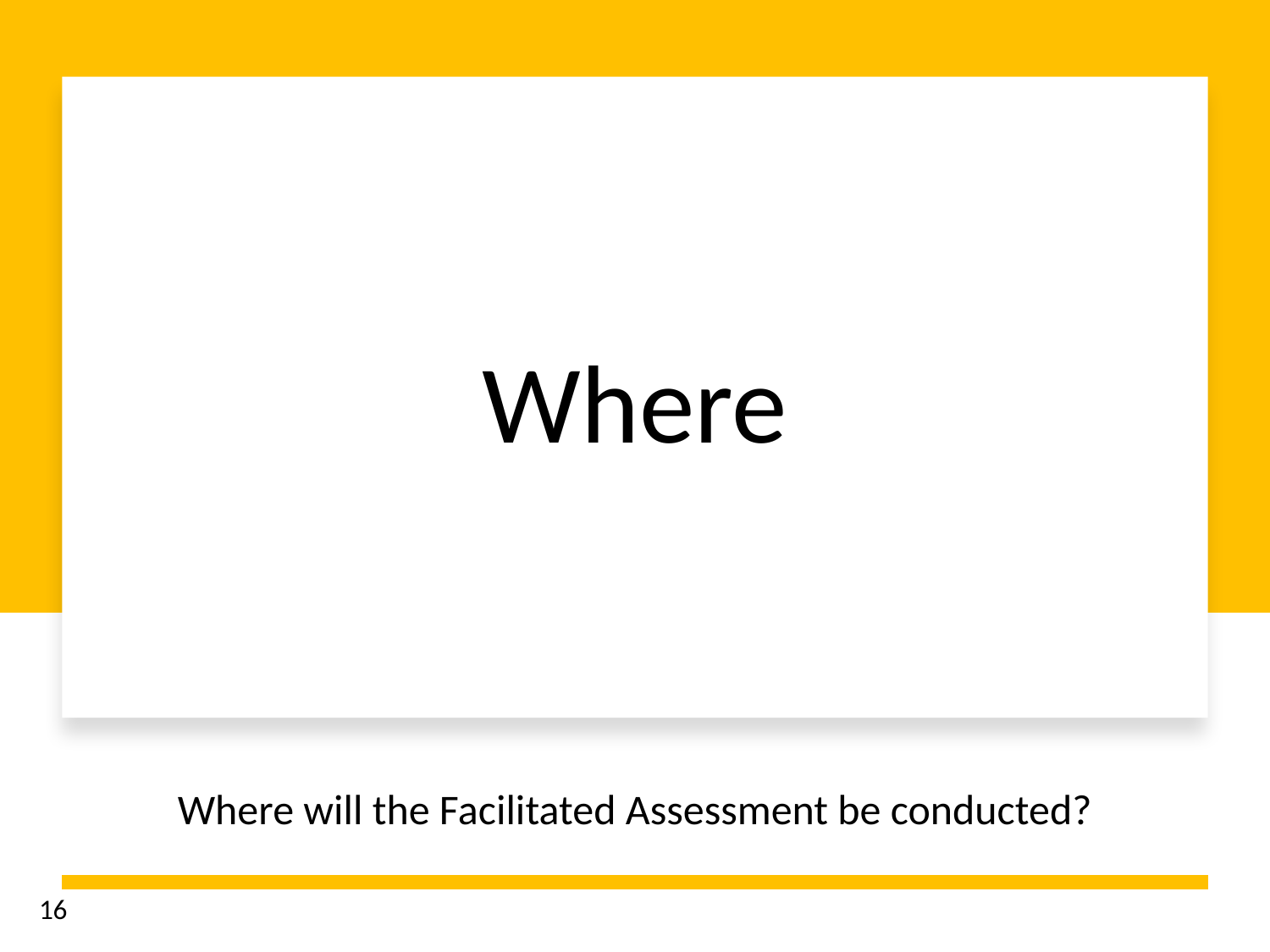

# Where
Where will the Facilitated Assessment be conducted?
16